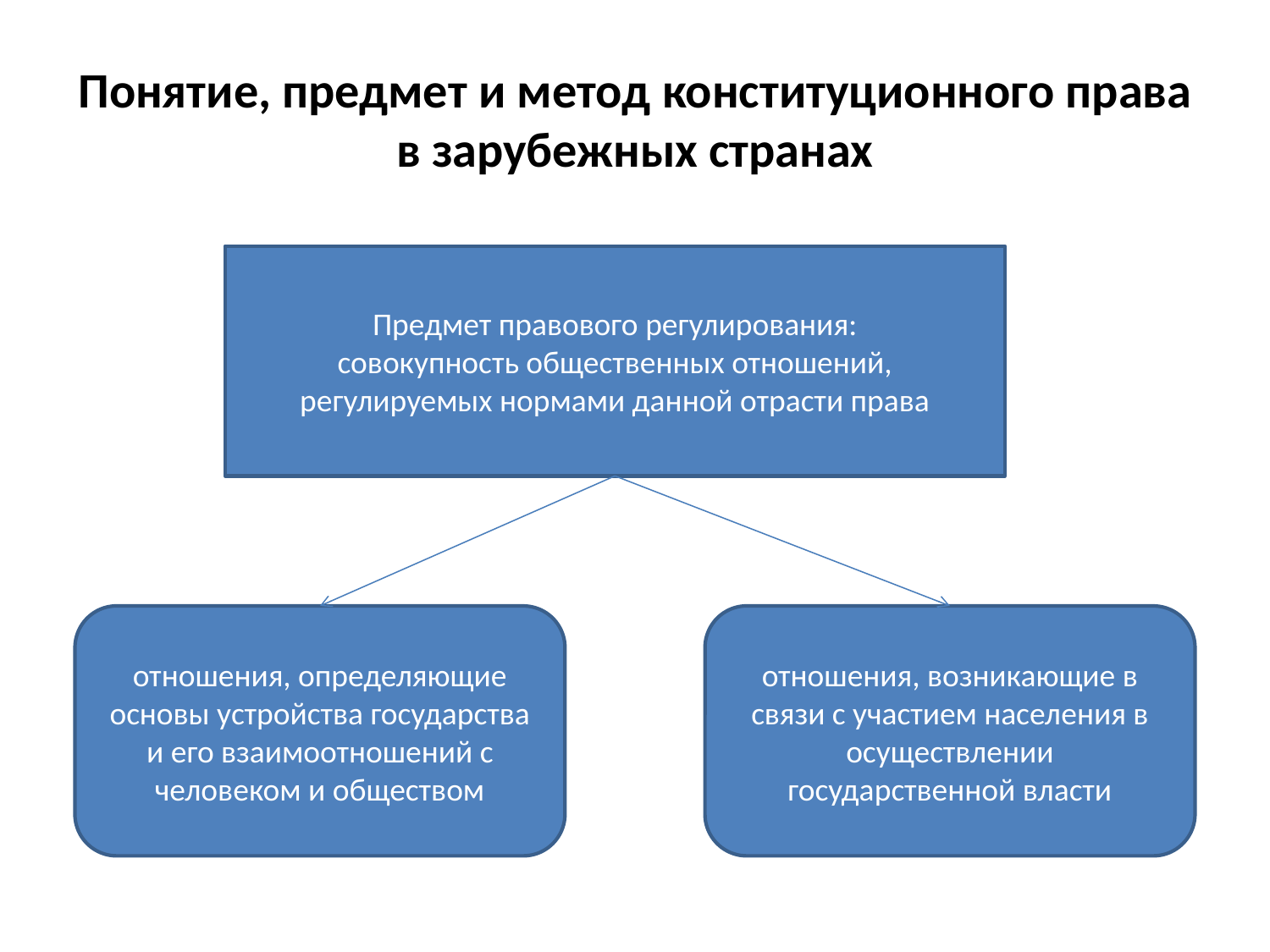

# Понятие, предмет и метод конституционного права в зарубежных странах
Предмет правового регулирования:
совокупность общественных отношений, регулируемых нормами данной отрасти права
отношения, определяющие основы устройства государства и его взаимоотношений с человеком и обществом
отношения, возникающие в связи с участием населения в осуществлении государственной власти